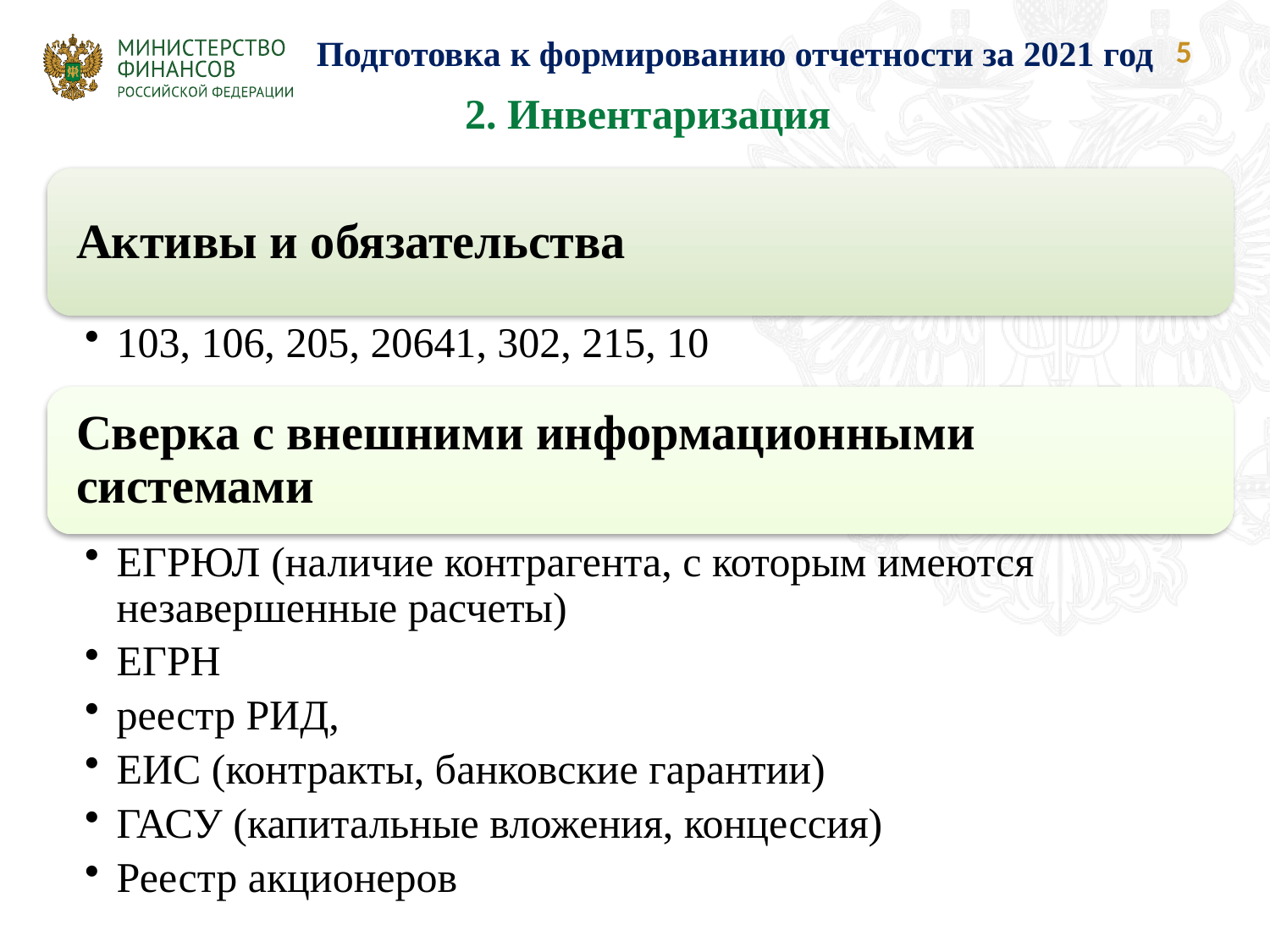

Подготовка к формированию отчетности за 2021 год
 5
2. Инвентаризация
Активы и обязательства
103, 106, 205, 20641, 302, 215, 10
Сверка с внешними информационными системами
ЕГРЮЛ (наличие контрагента, с которым имеются незавершенные расчеты)
ЕГРН
реестр РИД,
ЕИС (контракты, банковские гарантии)
ГАСУ (капитальные вложения, концессия)
Реестр акционеров